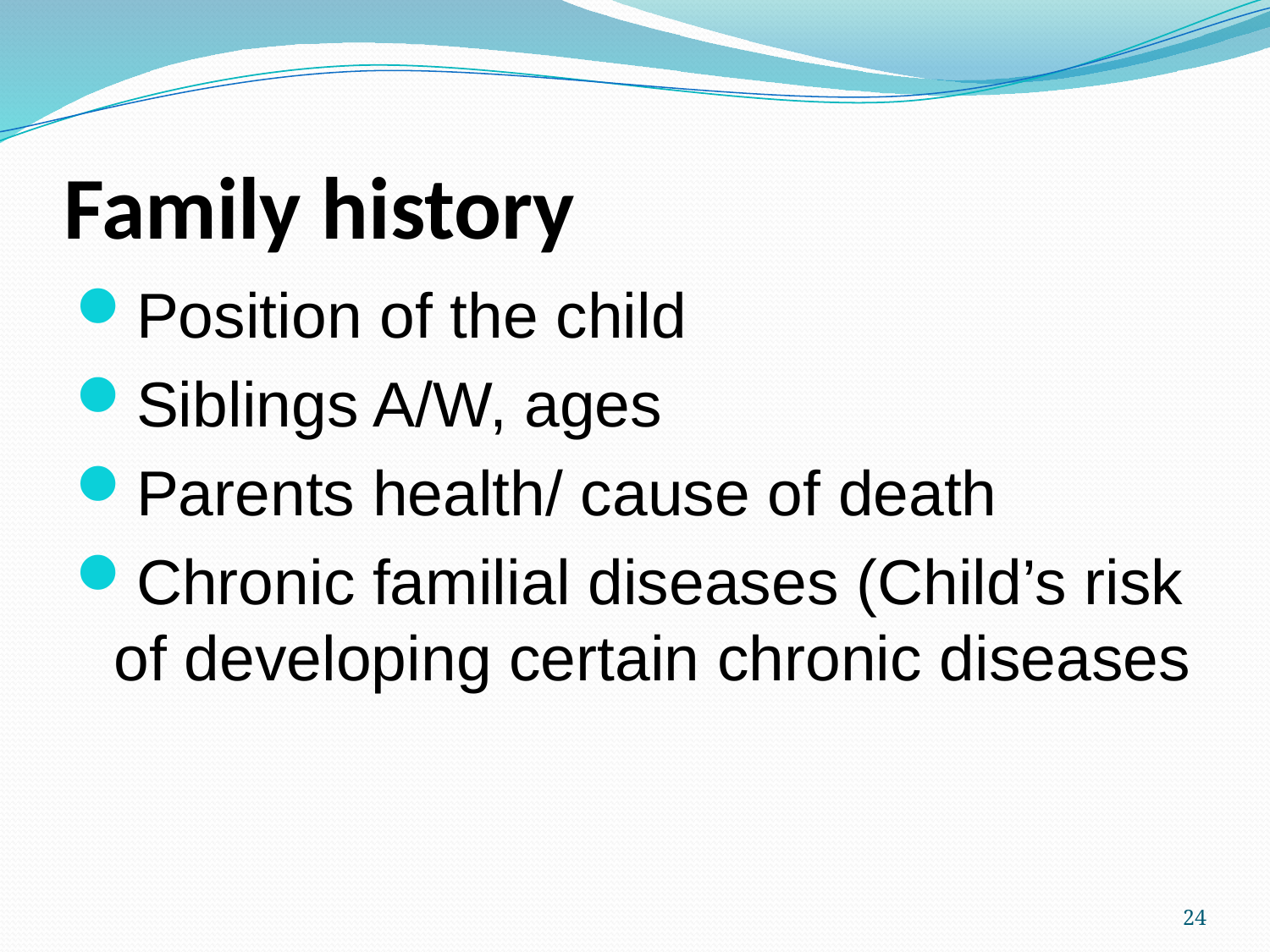

# Family history
Position of the child
Siblings A/W, ages
Parents health/ cause of death
Chronic familial diseases (Child’s risk of developing certain chronic diseases

24